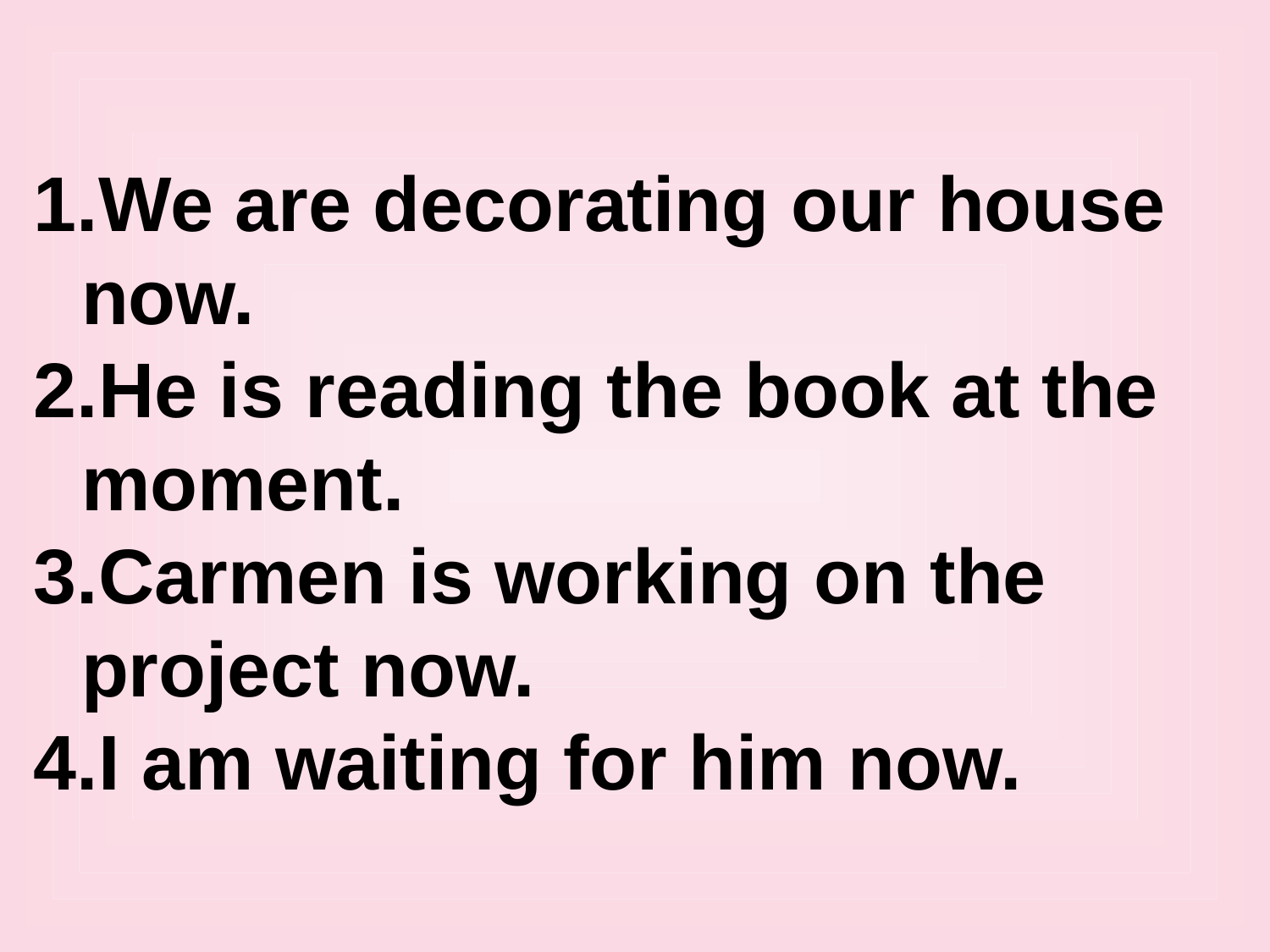

We are decorating our house now.
He is reading the book at the moment.
Carmen is working on the project now.
I am waiting for him now.